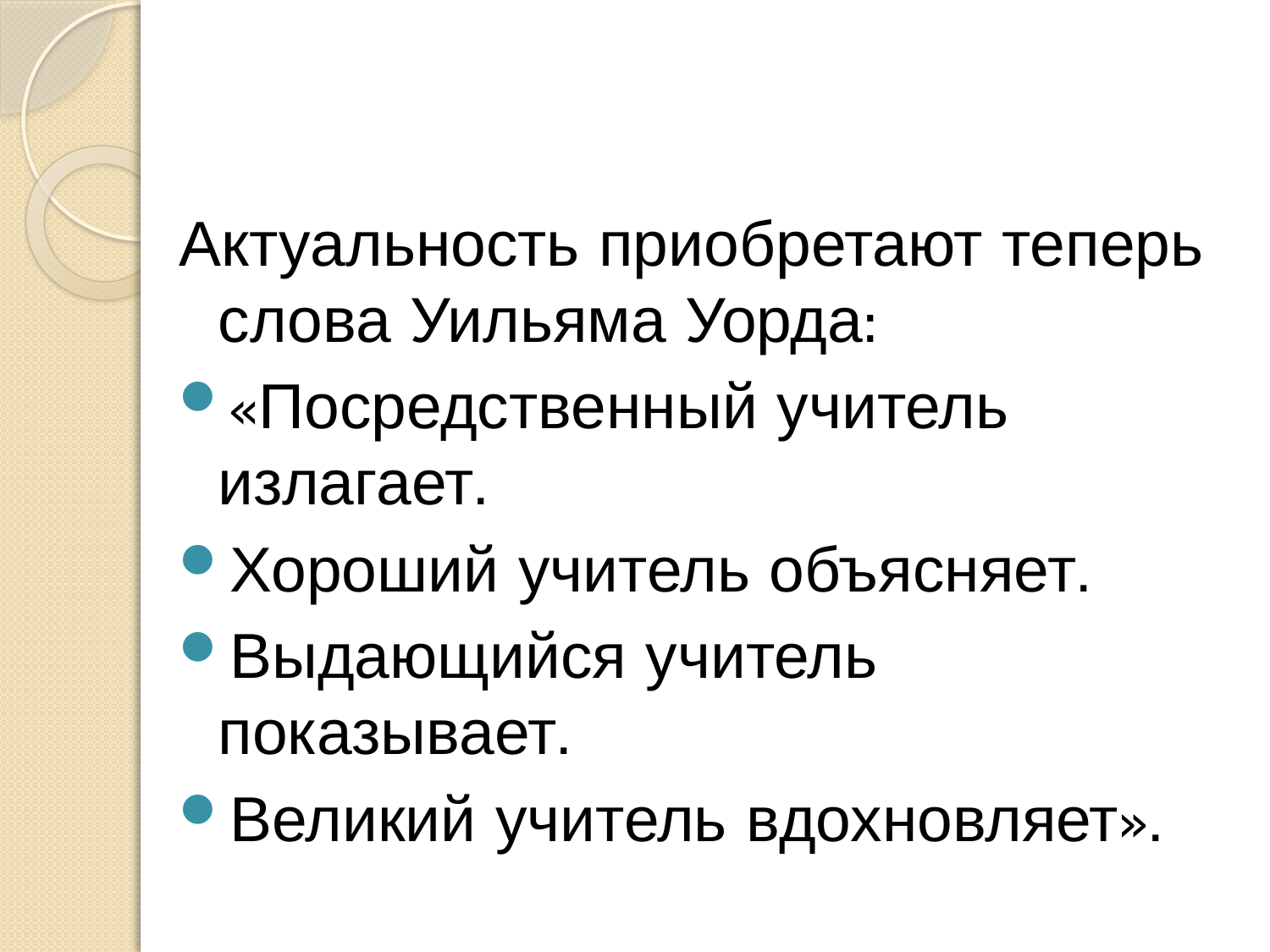

Актуальность приобретают теперь слова Уильяма Уорда:
«Посредственный учитель излагает.
Хороший учитель объясняет.
Выдающийся учитель показывает.
Великий учитель вдохновляет».